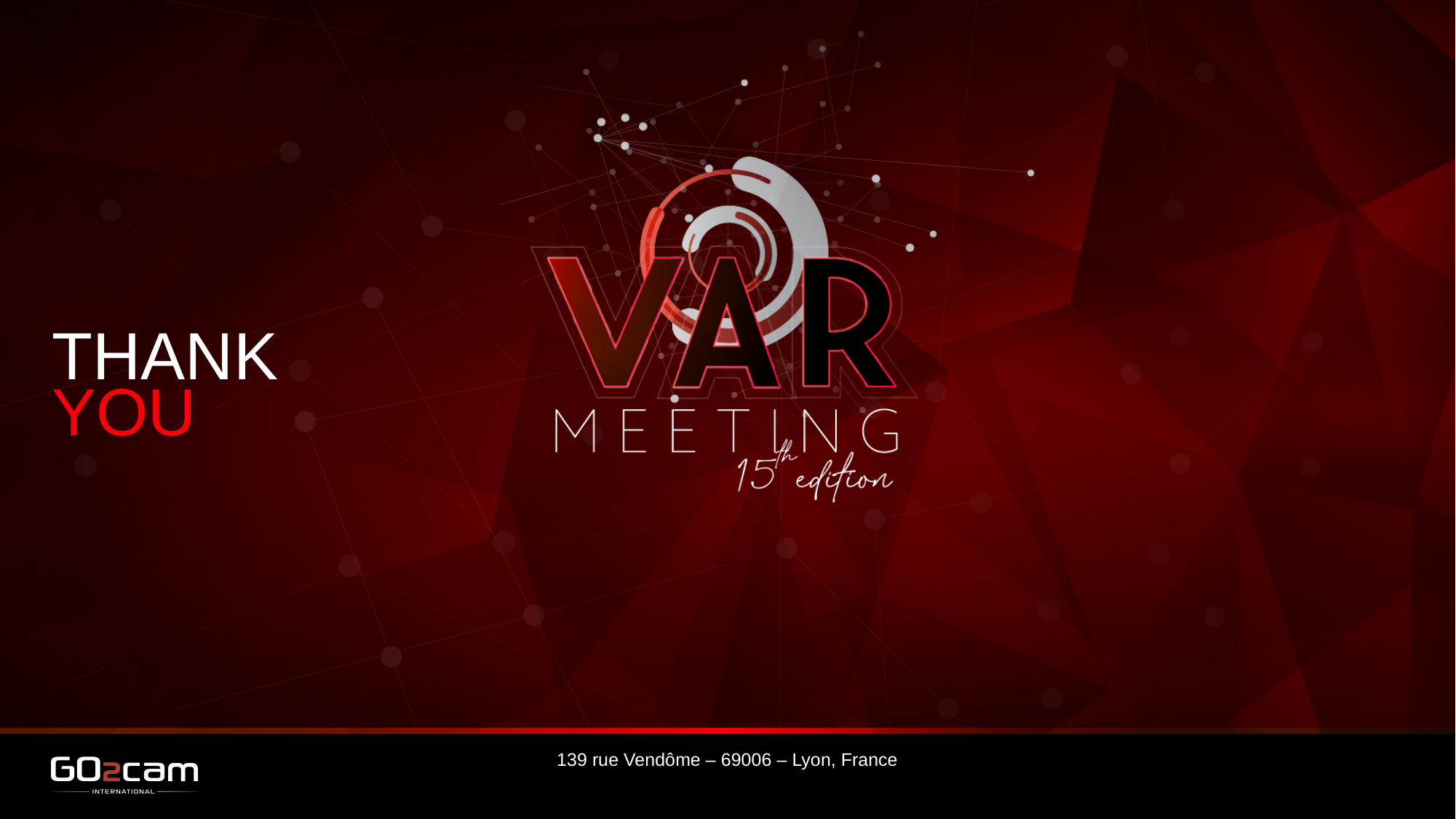

# THANK YOU
139 rue Vendôme – 69006 – Lyon, France